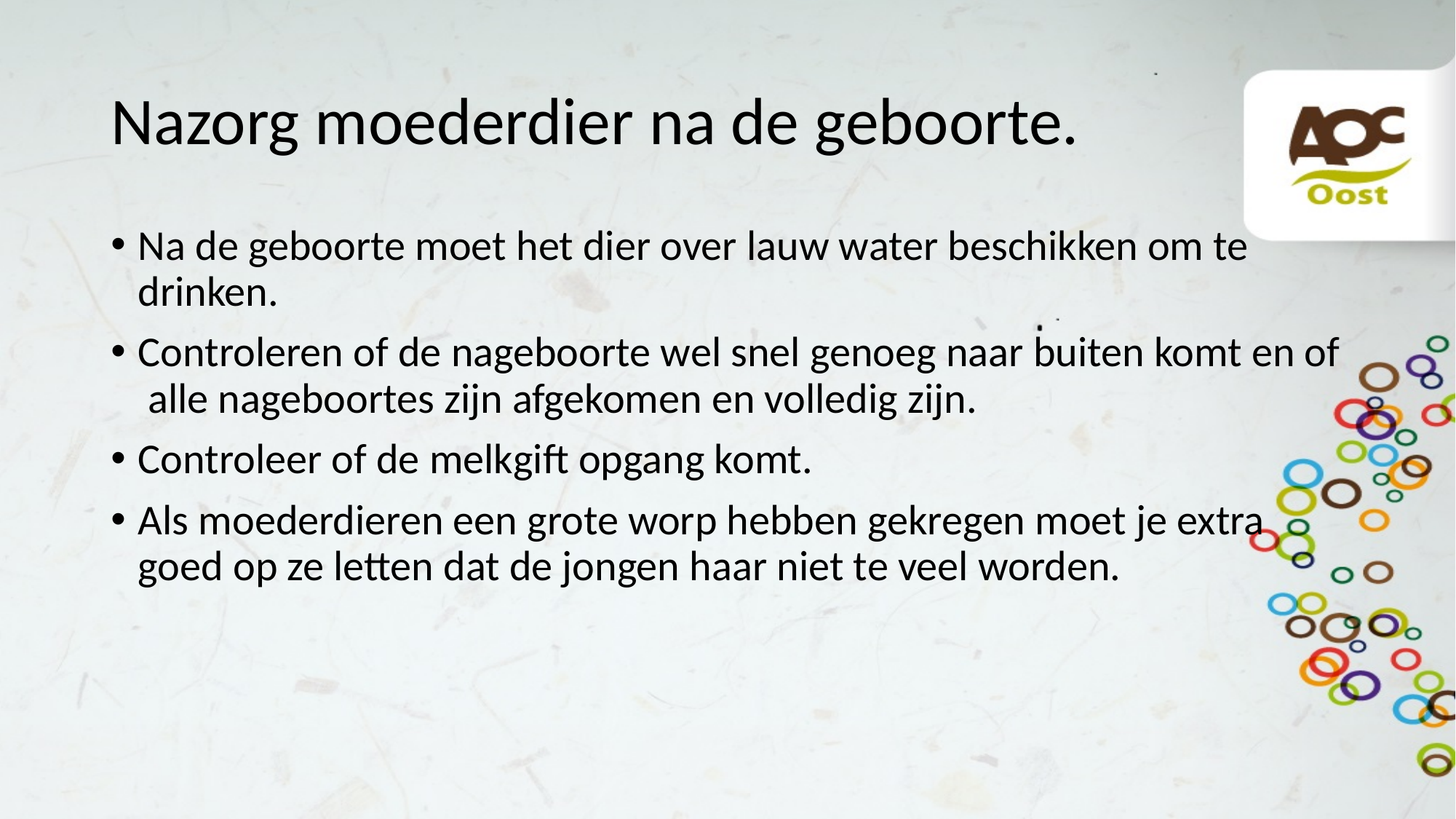

# Nazorg moederdier na de geboorte.
Na de geboorte moet het dier over lauw water beschikken om te drinken.
Controleren of de nageboorte wel snel genoeg naar buiten komt en of  alle nageboortes zijn afgekomen en volledig zijn.
Controleer of de melkgift opgang komt.
Als moederdieren een grote worp hebben gekregen moet je extra goed op ze letten dat de jongen haar niet te veel worden.